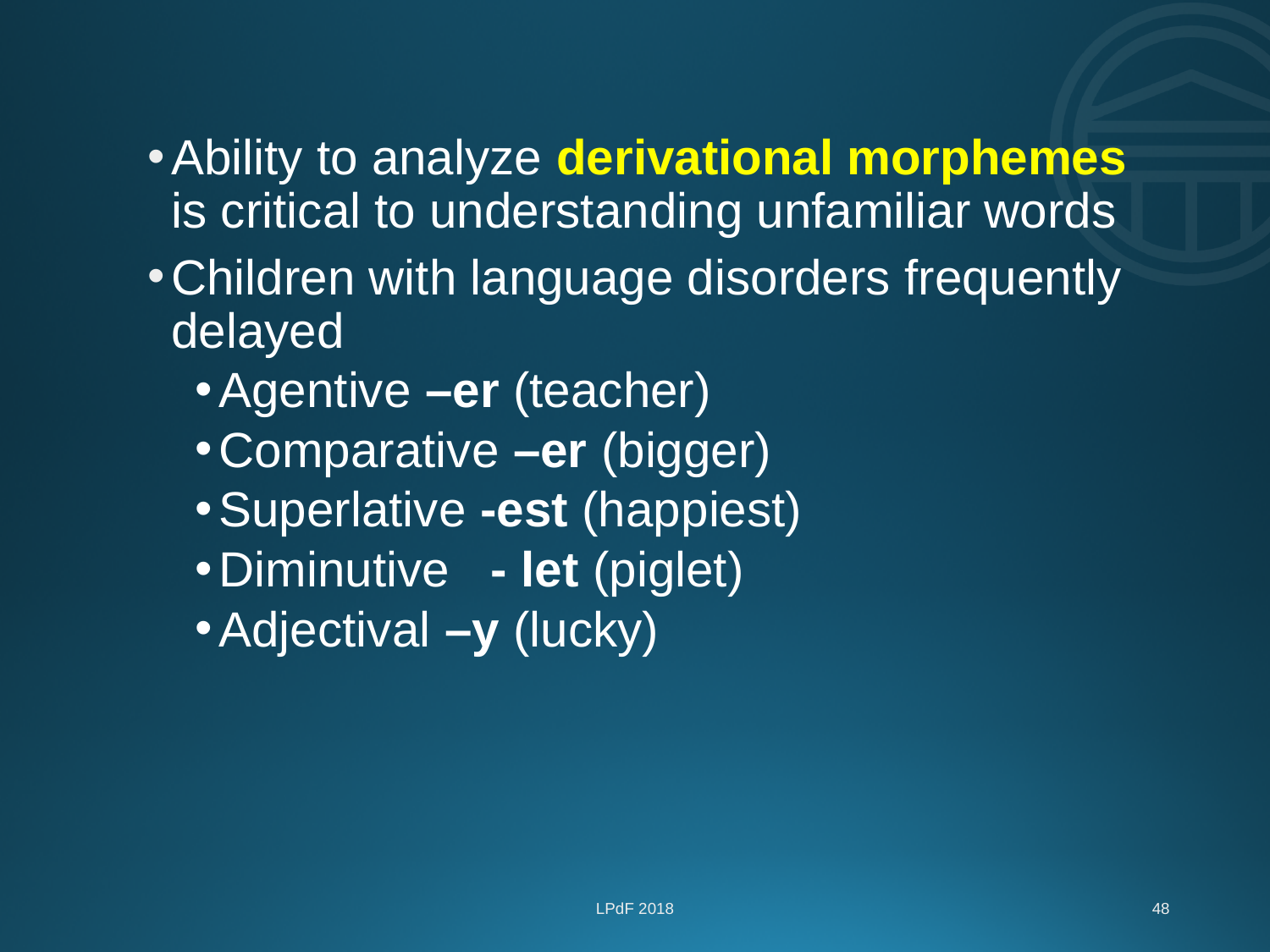

#
Ability to analyze derivational morphemes is critical to understanding unfamiliar words
Children with language disorders frequently delayed
Agentive –er (teacher)
Comparative –er (bigger)
Superlative -est (happiest)
Diminutive   - let (piglet)
Adjectival –y (lucky)

LPdF 2018
48